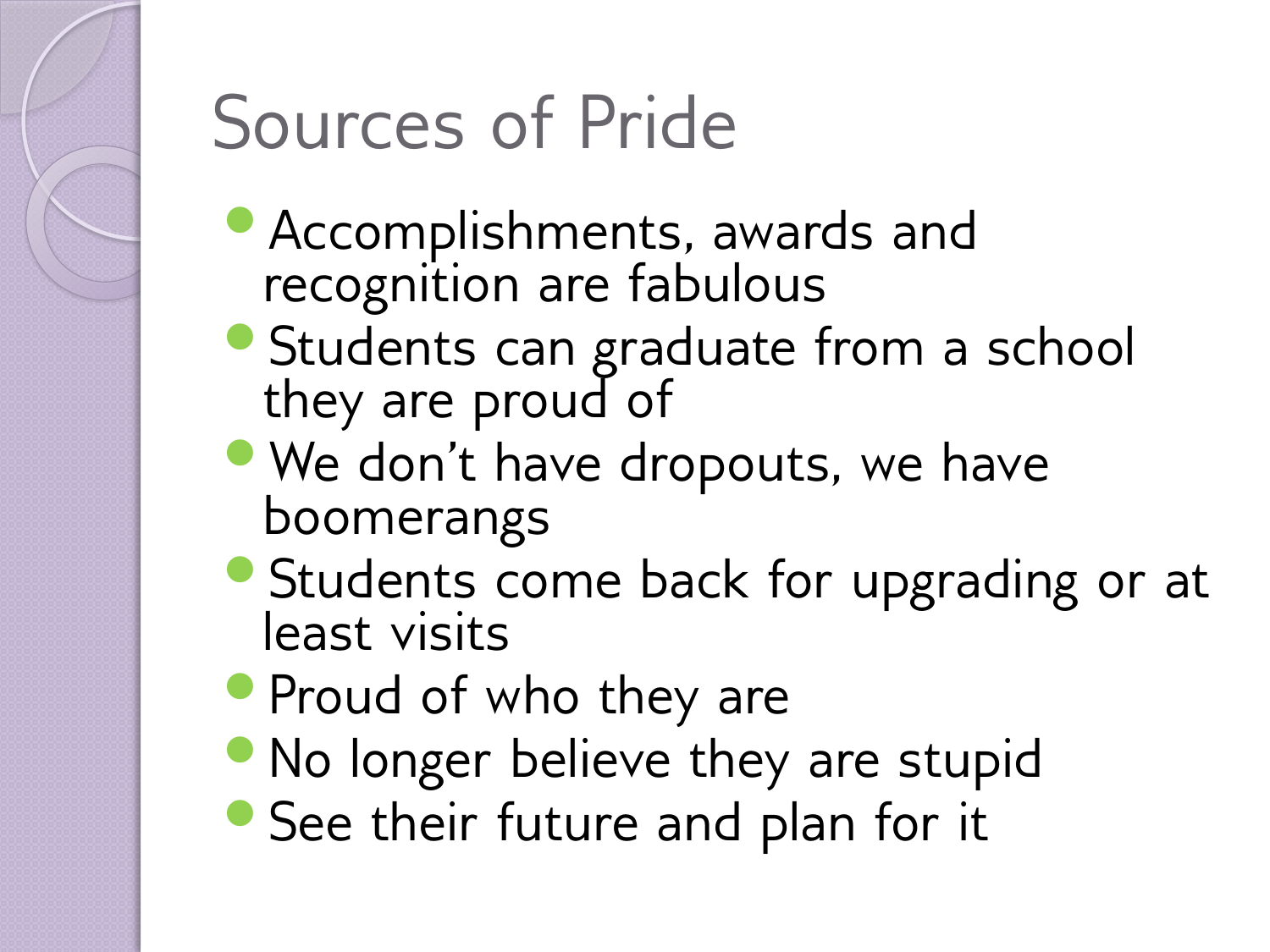

# Sources of Pride
Accomplishments, awards and recognition are fabulous
Students can graduate from a school they are proud of
We don’t have dropouts, we have boomerangs
Students come back for upgrading or at least visits
Proud of who they are
No longer believe they are stupid
See their future and plan for it